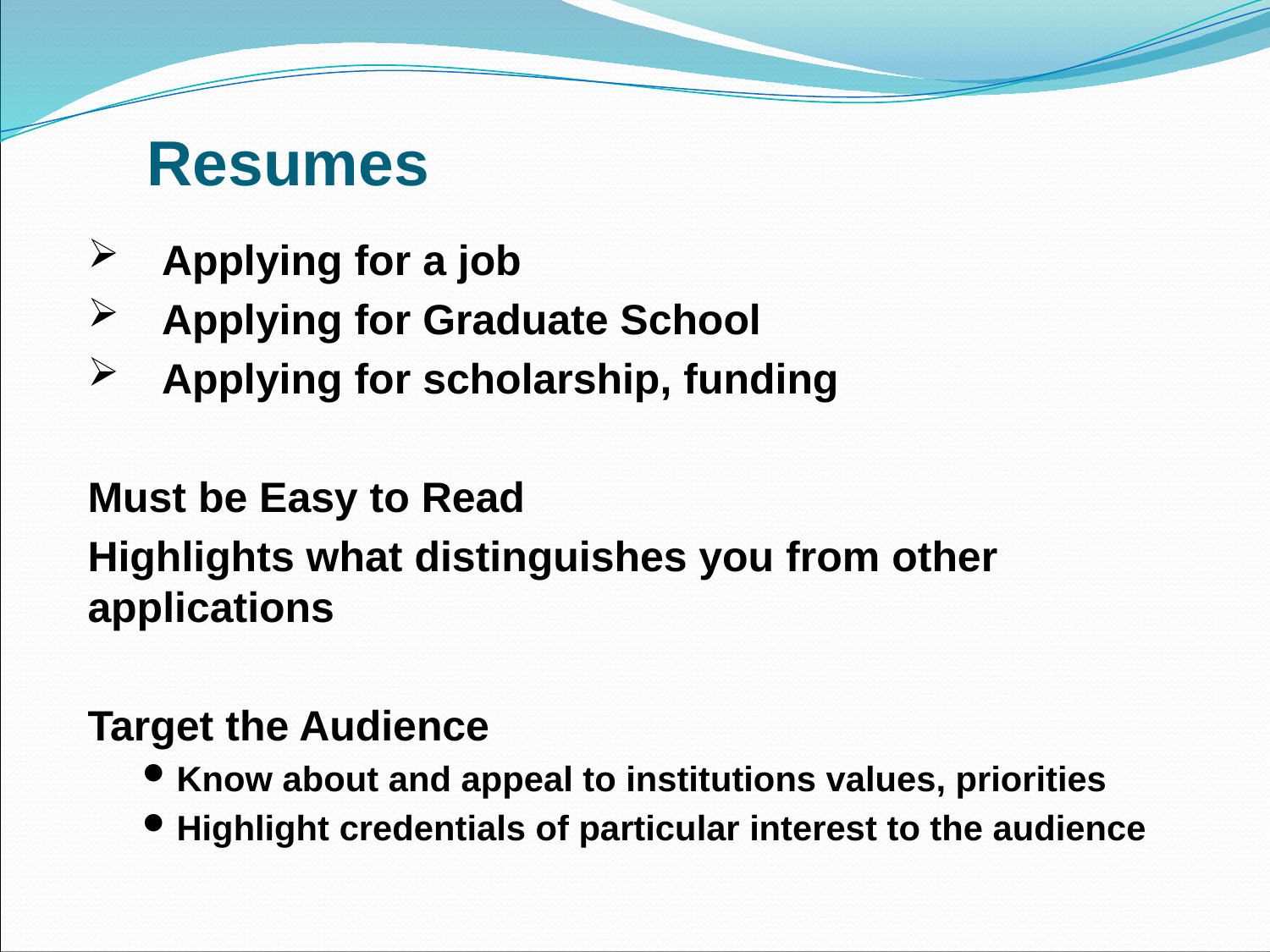

# Resumes
Applying for a job
Applying for Graduate School
Applying for scholarship, funding

Must be Easy to Read
Highlights what distinguishes you from other applications

Target the Audience
Know about and appeal to institutions values, priorities
Highlight credentials of particular interest to the audience